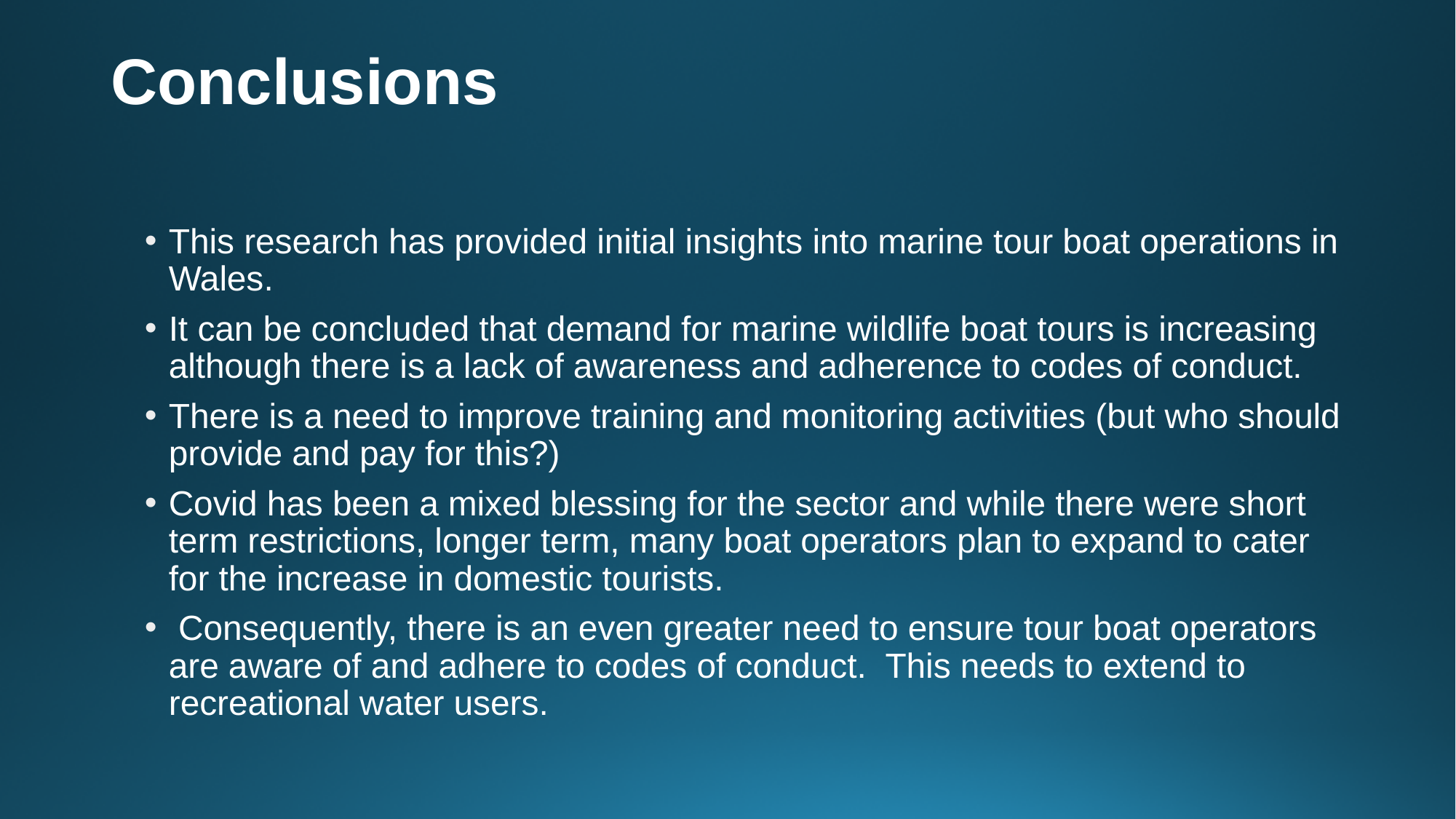

# Conclusions
This research has provided initial insights into marine tour boat operations in Wales.
It can be concluded that demand for marine wildlife boat tours is increasing although there is a lack of awareness and adherence to codes of conduct.
There is a need to improve training and monitoring activities (but who should provide and pay for this?)
Covid has been a mixed blessing for the sector and while there were short term restrictions, longer term, many boat operators plan to expand to cater for the increase in domestic tourists.
 Consequently, there is an even greater need to ensure tour boat operators are aware of and adhere to codes of conduct.  This needs to extend to recreational water users.